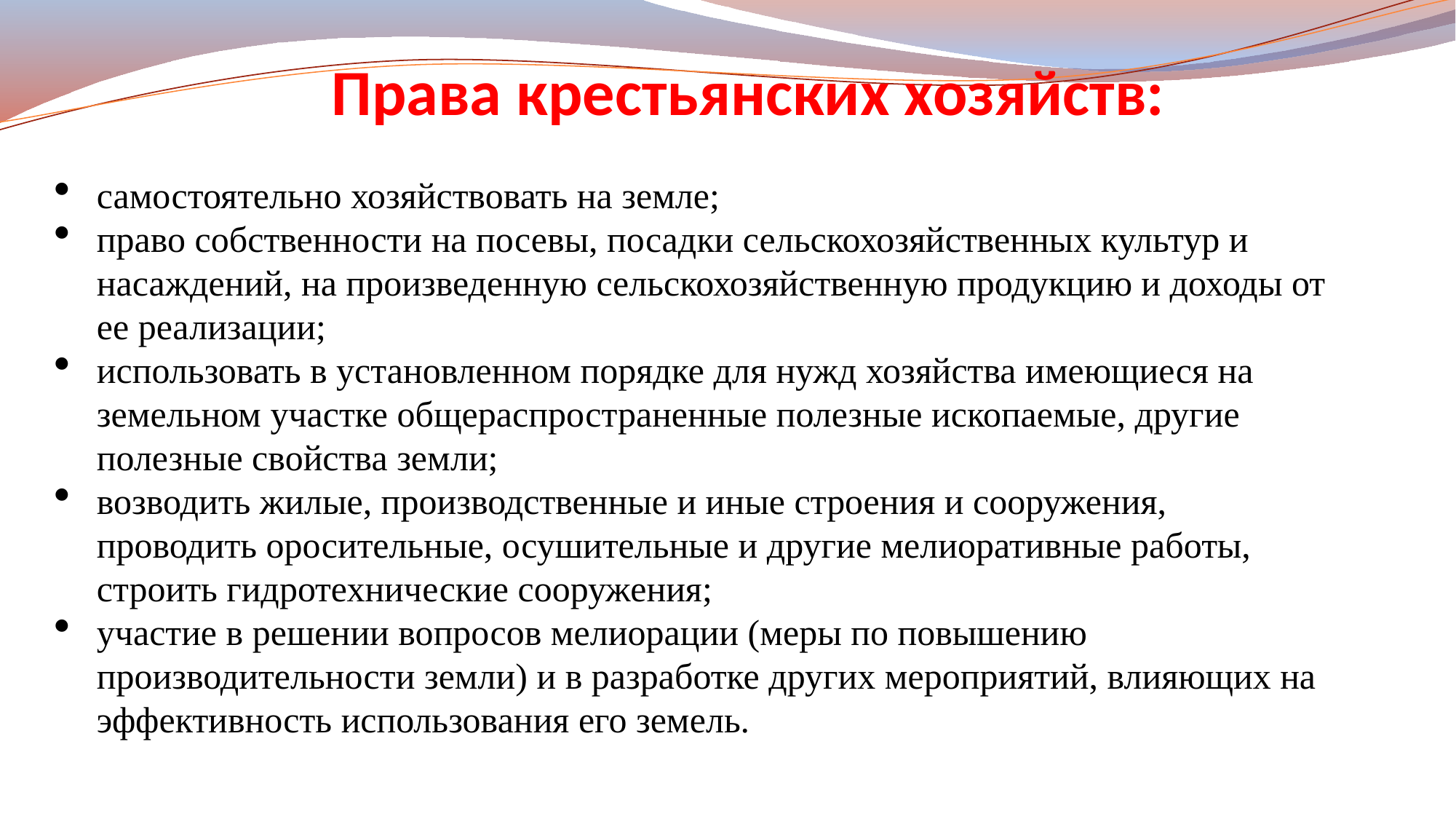

Права крестьянских хозяйств:
самостоятельно хозяйствовать на земле;
право собственности на посевы, посадки сельскохозяйственных культур и насаждений, на произведенную сельскохозяйственную продукцию и доходы от ее реализации;
использовать в установленном порядке для нужд хозяйства имеющиеся на земельном участке общераспространенные полезные ископаемые, другие полезные свойства земли;
возводить жилые, производственные и иные строения и сооружения, проводить оросительные, осушительные и другие мелиоративные работы, строить гидротехнические сооружения;
участие в решении вопросов мелиорации (меры по повышению производительности земли) и в разработке других мероприятий, влияющих на эффективность использования его земель.